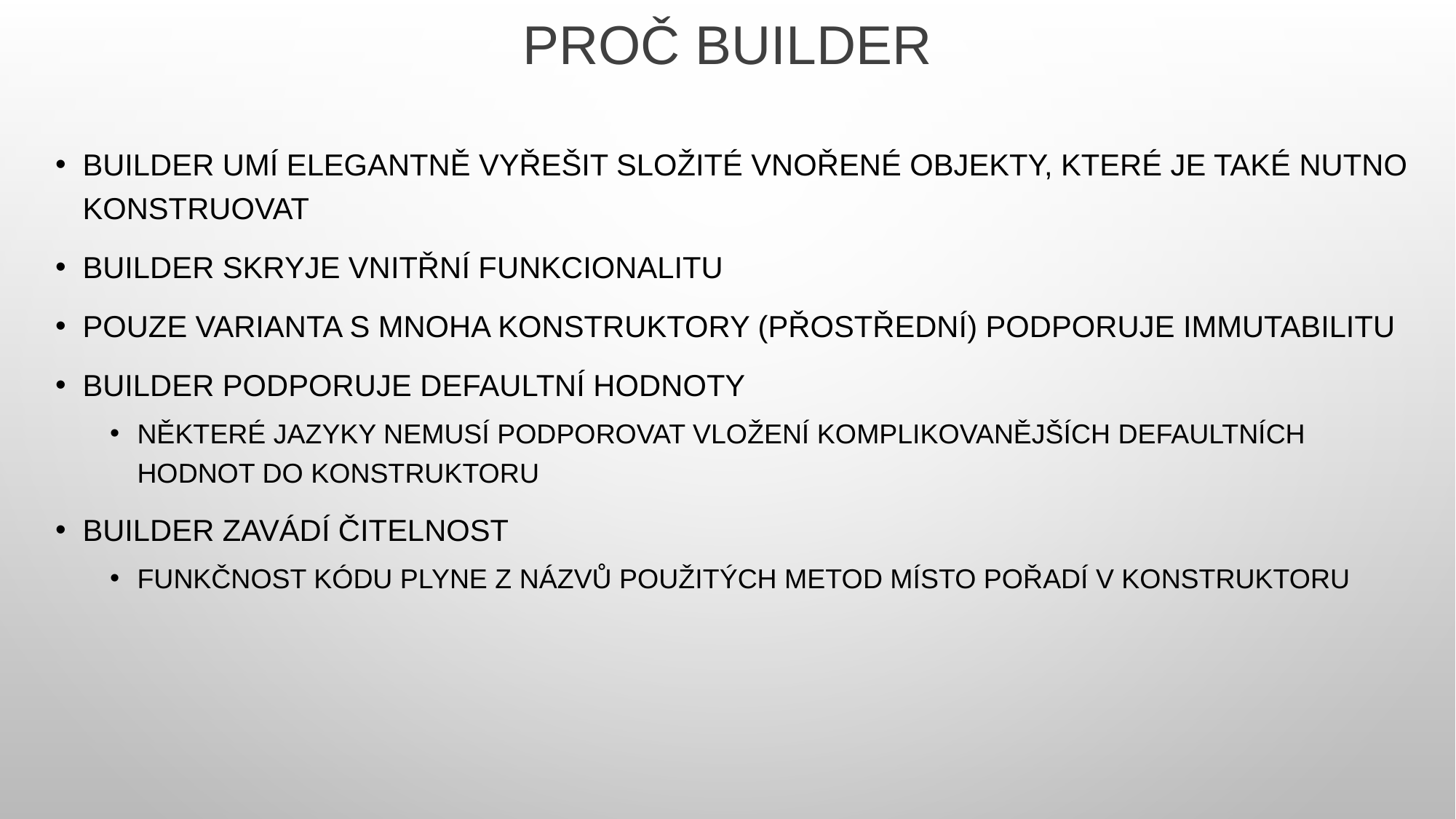

# Proč Builder
Builder umí elegantně vyřešit složité vnořené objekty, které je také nutno konstruovat
Builder skryje vnitřní funkcionalitu
Pouze varianta s mnoha konstruktory (přostřední) podporuje immutabilitu
Builder podporuje defaultní hodnoty
Některé jazyky nemusí podporovat vložení komplikovanějších defaultních hodnot do konstruktoru
Builder zavádí čitelnost
Funkčnost kódu plyne z názvů použitých metod místo pořadí v konstruktoru